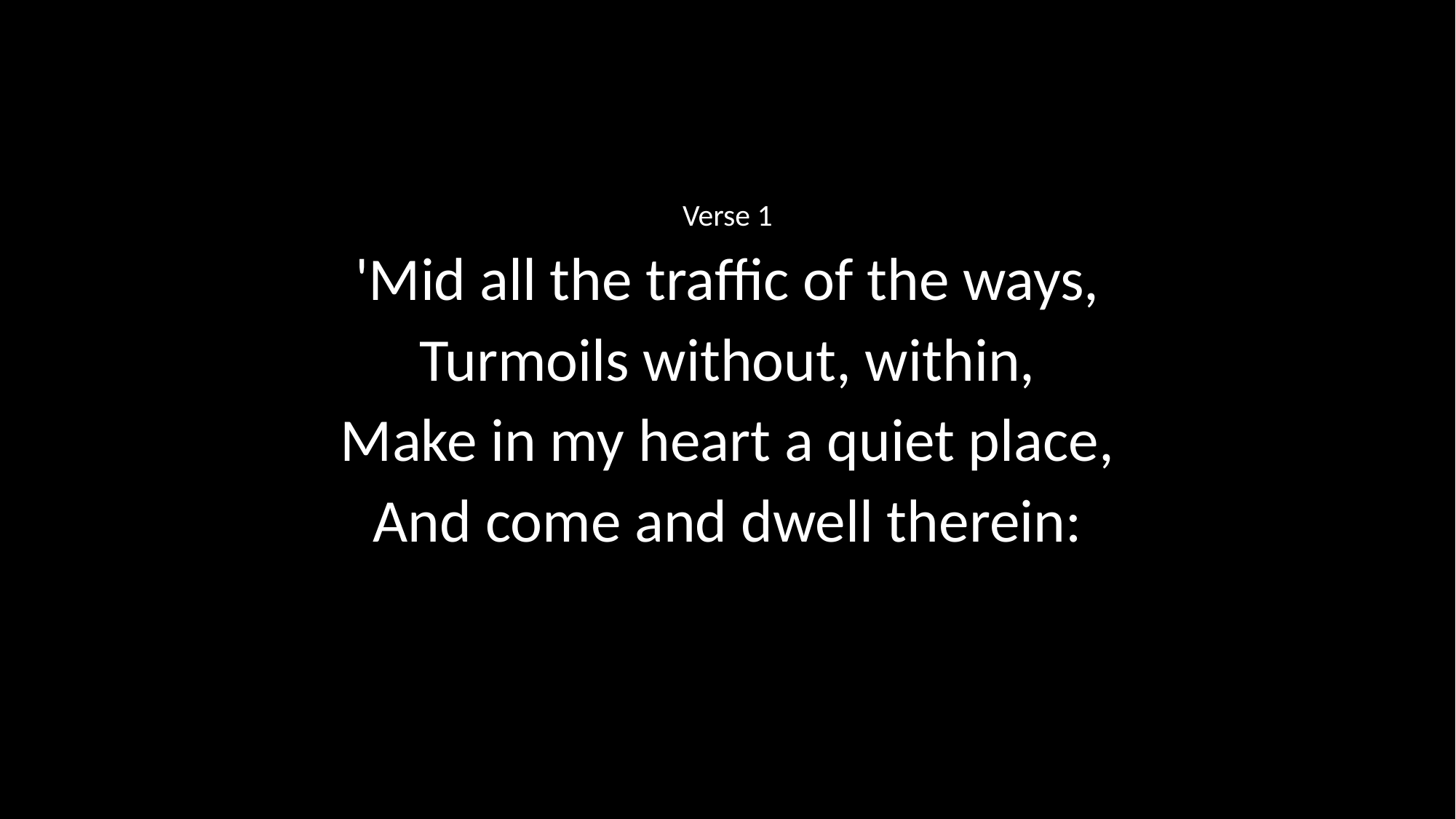

Verse 1
'Mid all the traffic of the ways,
Turmoils without, within,
Make in my heart a quiet place,
And come and dwell therein: